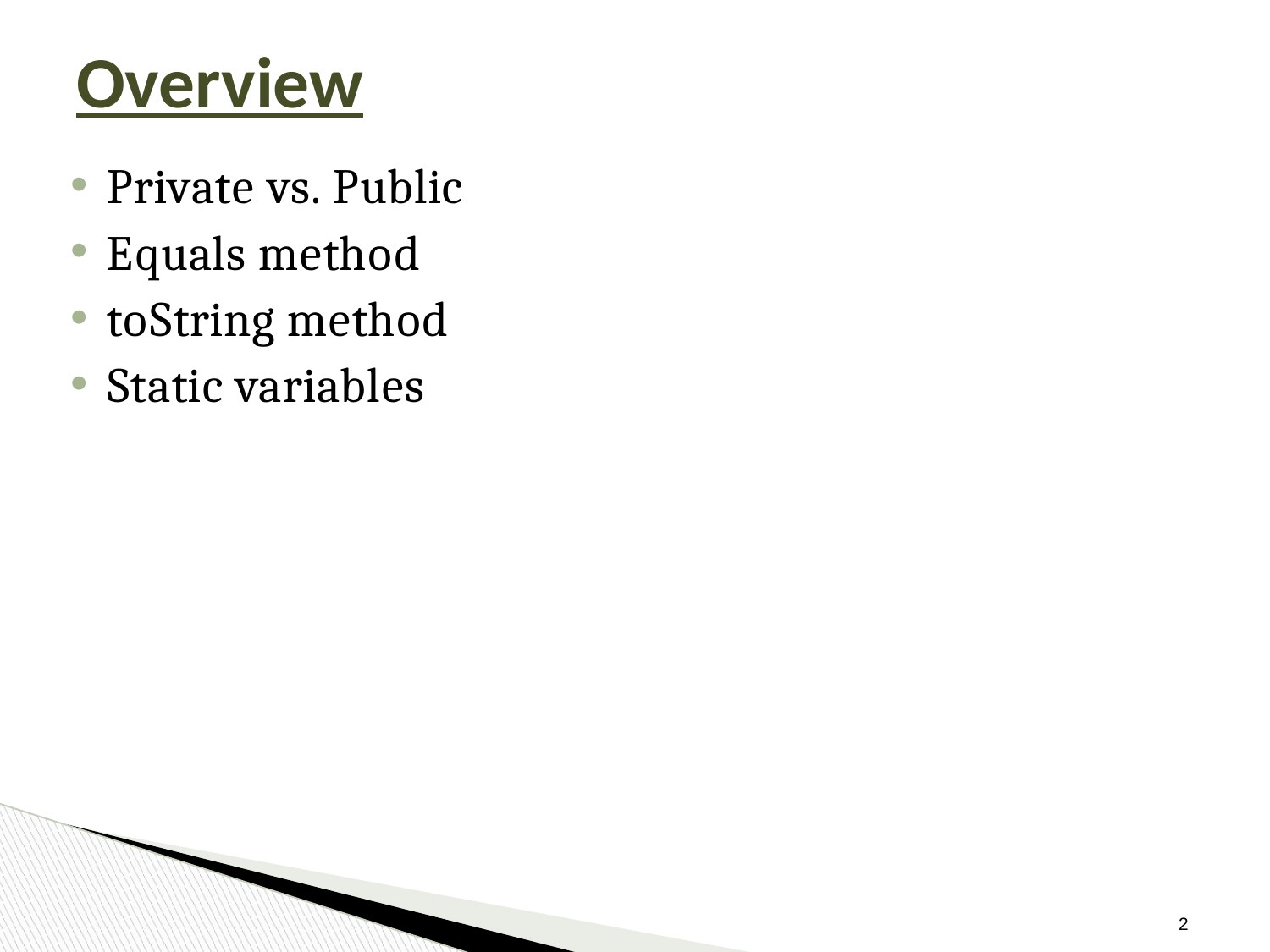

# Overview
Private vs. Public
Equals method
toString method
Static variables
2